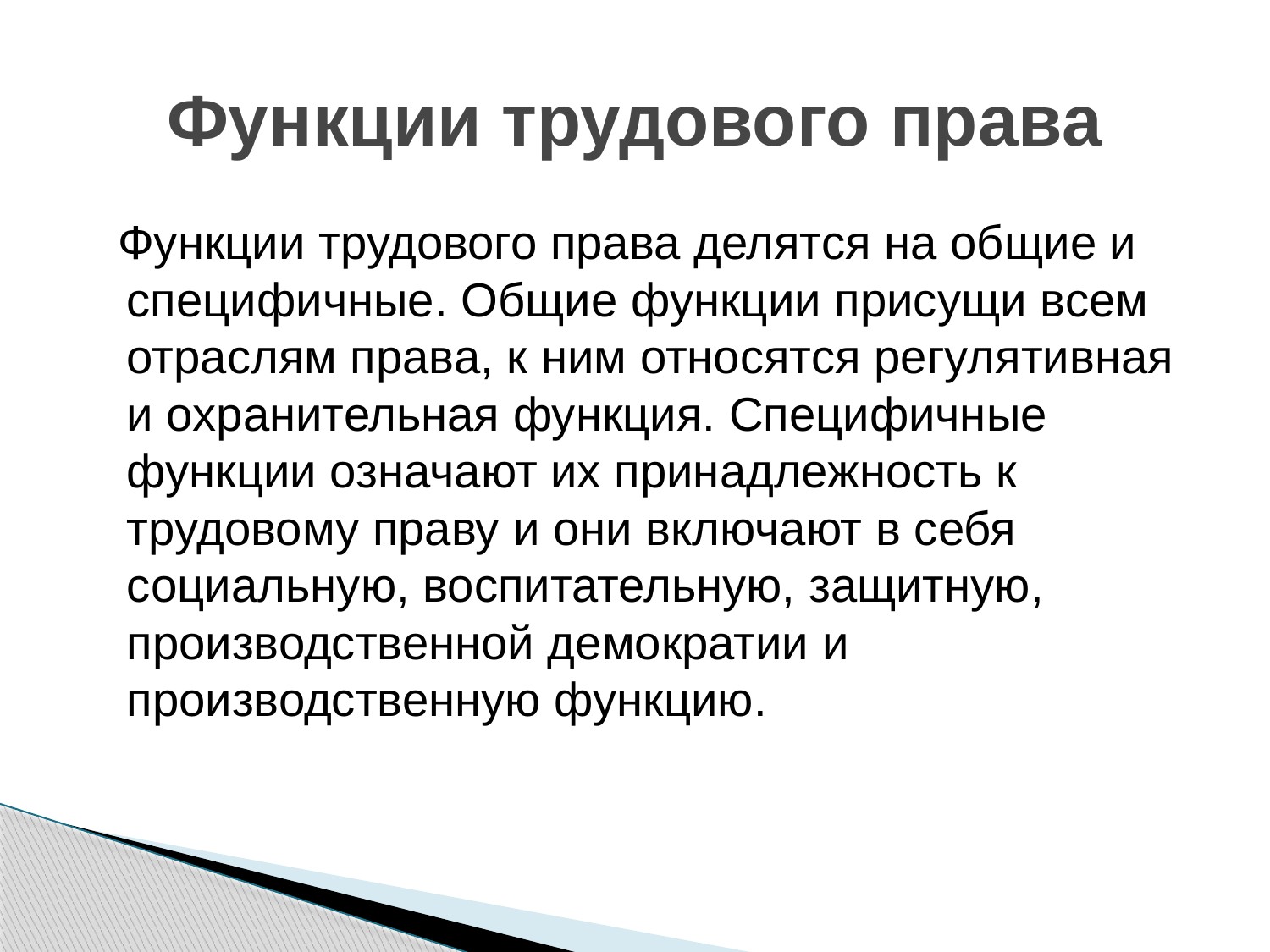

# Функции трудового права
  Функции трудового права делятся на общие и специфичные. Общие функции присущи всем отраслям права, к ним относятся регулятивная и охранительная функция. Специфичные функции означают их принадлежность к трудовому праву и они включают в себя социальную, воспитательную, защитную, производственной демократии и производственную функцию.